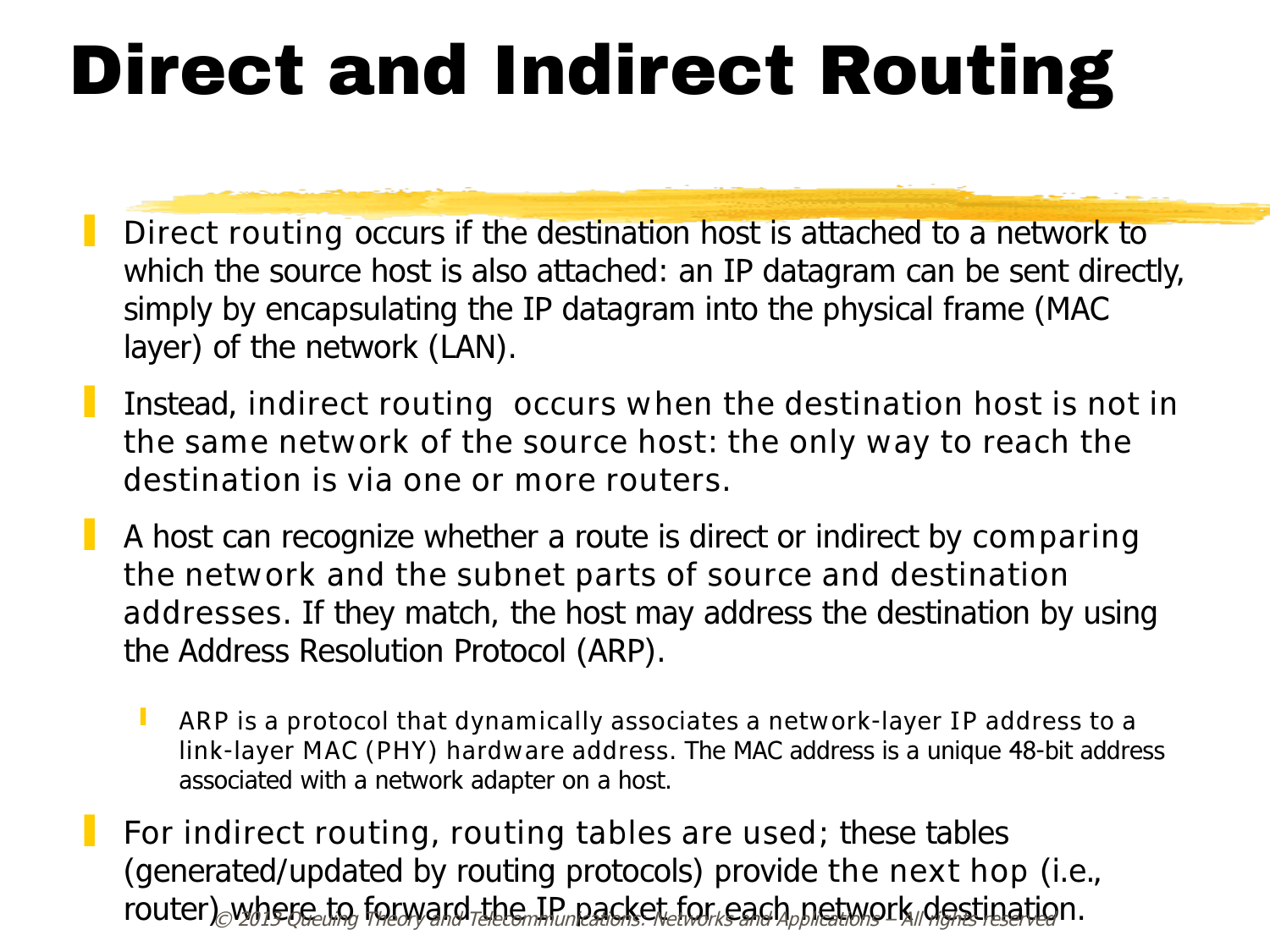

# Direct and Indirect Routing
Direct routing occurs if the destination host is attached to a network to which the source host is also attached: an IP datagram can be sent directly, simply by encapsulating the IP datagram into the physical frame (MAC layer) of the network (LAN).

Instead, indirect routing  occurs when the destination host is not in the same network of the source host: the only way to reach the destination is via one or more routers.

A host can recognize whether a route is direct or indirect by comparing the network and the subnet parts of source and destination addresses. If they match, the host may address the destination by using the Address Resolution Protocol (ARP).

ARP is a protocol that dynamically associates a network-layer IP address to a link-layer MAC (PHY) hardware address. The MAC address is a unique 48-bit address associated with a network adapter on a host.

For indirect routing, routing tables are used; these tables (generated/updated by routing protocols) provide the next hop (i.e., router) where to forward the IP packet for each network destination.
© 2013 Queuing Theory and Telecommunications: Networks and Applications – All rights reserved